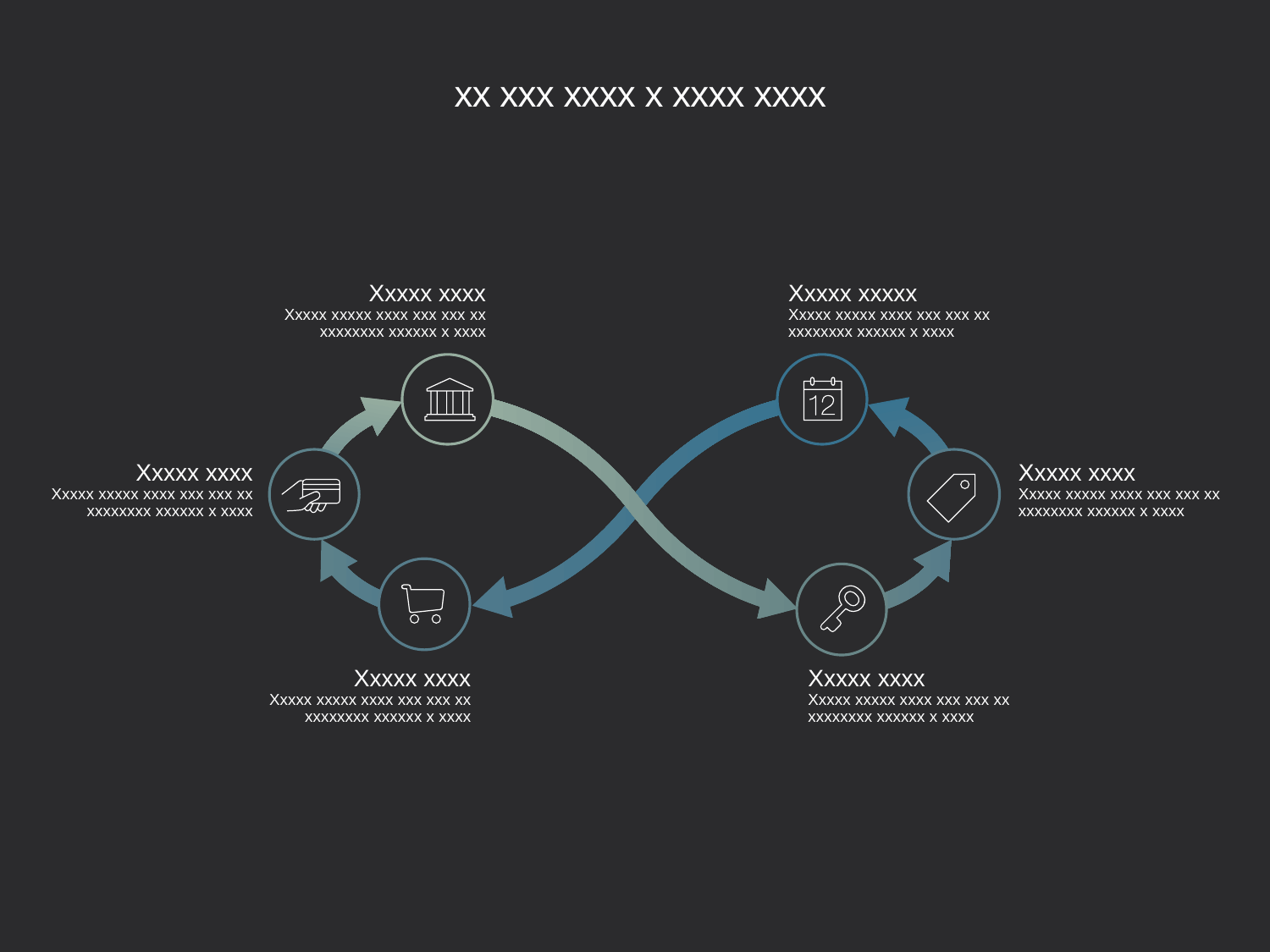

# xx xxx xxxx x xxxx xxxx
Xxxxx xxxx
Xxxxx xxxxx xxxx xxx xxx xx xxxxxxxx xxxxxx x xxxx
Xxxxx xxxxx
Xxxxx xxxxx xxxx xxx xxx xx xxxxxxxx xxxxxx x xxxx

Xxxxx xxxx
Xxxxx xxxxx xxxx xxx xxx xx xxxxxxxx xxxxxx x xxxx
Xxxxx xxxx
Xxxxx xxxxx xxxx xxx xxx xx xxxxxxxx xxxxxx x xxxx

Xxxxx xxxx
Xxxxx xxxxx xxxx xxx xxx xx xxxxxxxx xxxxxx x xxxx
Xxxxx xxxx
Xxxxx xxxxx xxxx xxx xxx xx xxxxxxxx xxxxxx x xxxx